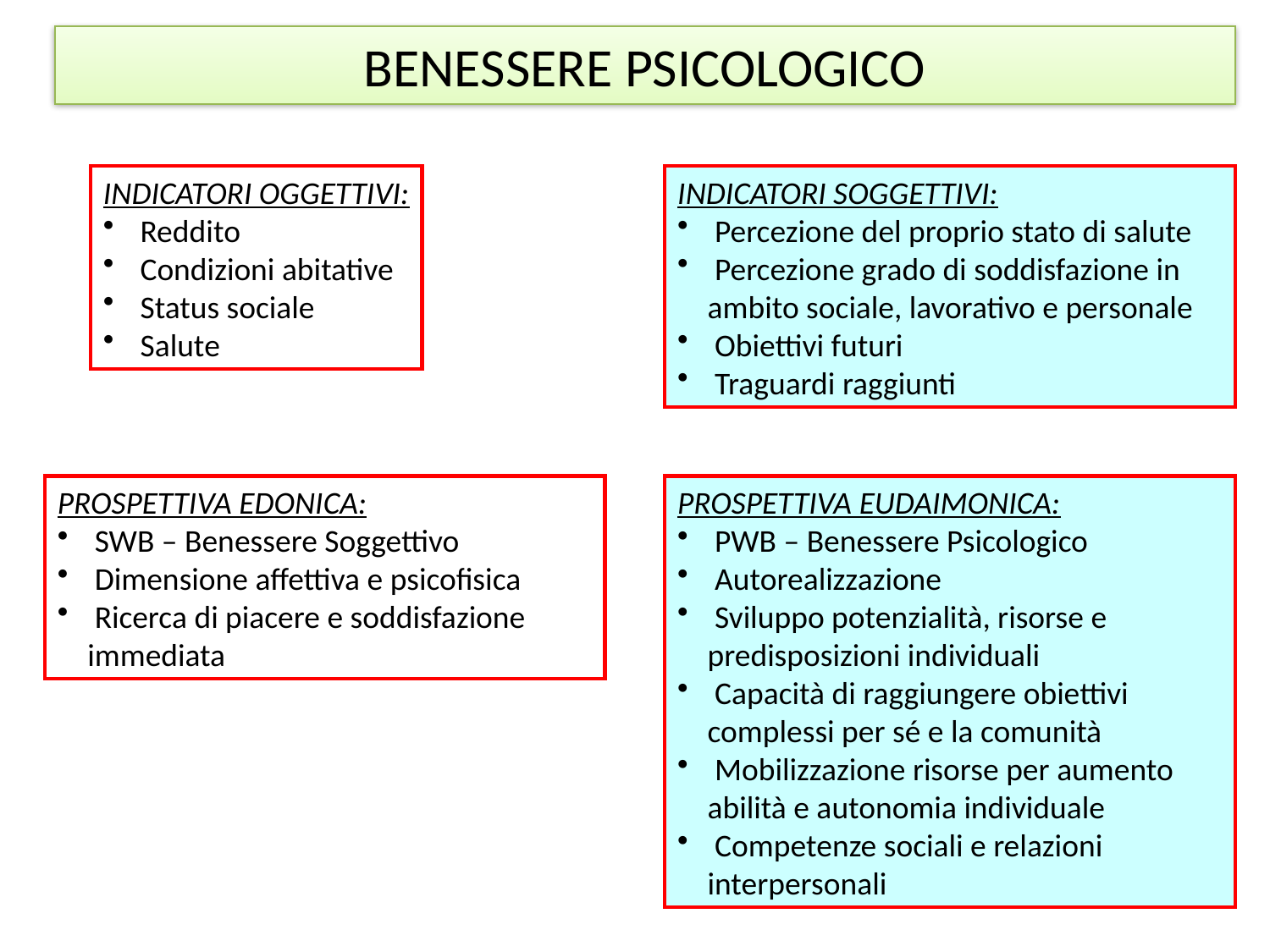

# BENESSERE PSICOLOGICO
INDICATORI OGGETTIVI:
 Reddito
 Condizioni abitative
 Status sociale
 Salute
INDICATORI SOGGETTIVI:
 Percezione del proprio stato di salute
 Percezione grado di soddisfazione in ambito sociale, lavorativo e personale
 Obiettivi futuri
 Traguardi raggiunti
PROSPETTIVA EDONICA:
 SWB – Benessere Soggettivo
 Dimensione affettiva e psicofisica
 Ricerca di piacere e soddisfazione immediata
PROSPETTIVA EUDAIMONICA:
 PWB – Benessere Psicologico
 Autorealizzazione
 Sviluppo potenzialità, risorse e predisposizioni individuali
 Capacità di raggiungere obiettivi complessi per sé e la comunità
 Mobilizzazione risorse per aumento abilità e autonomia individuale
 Competenze sociali e relazioni interpersonali